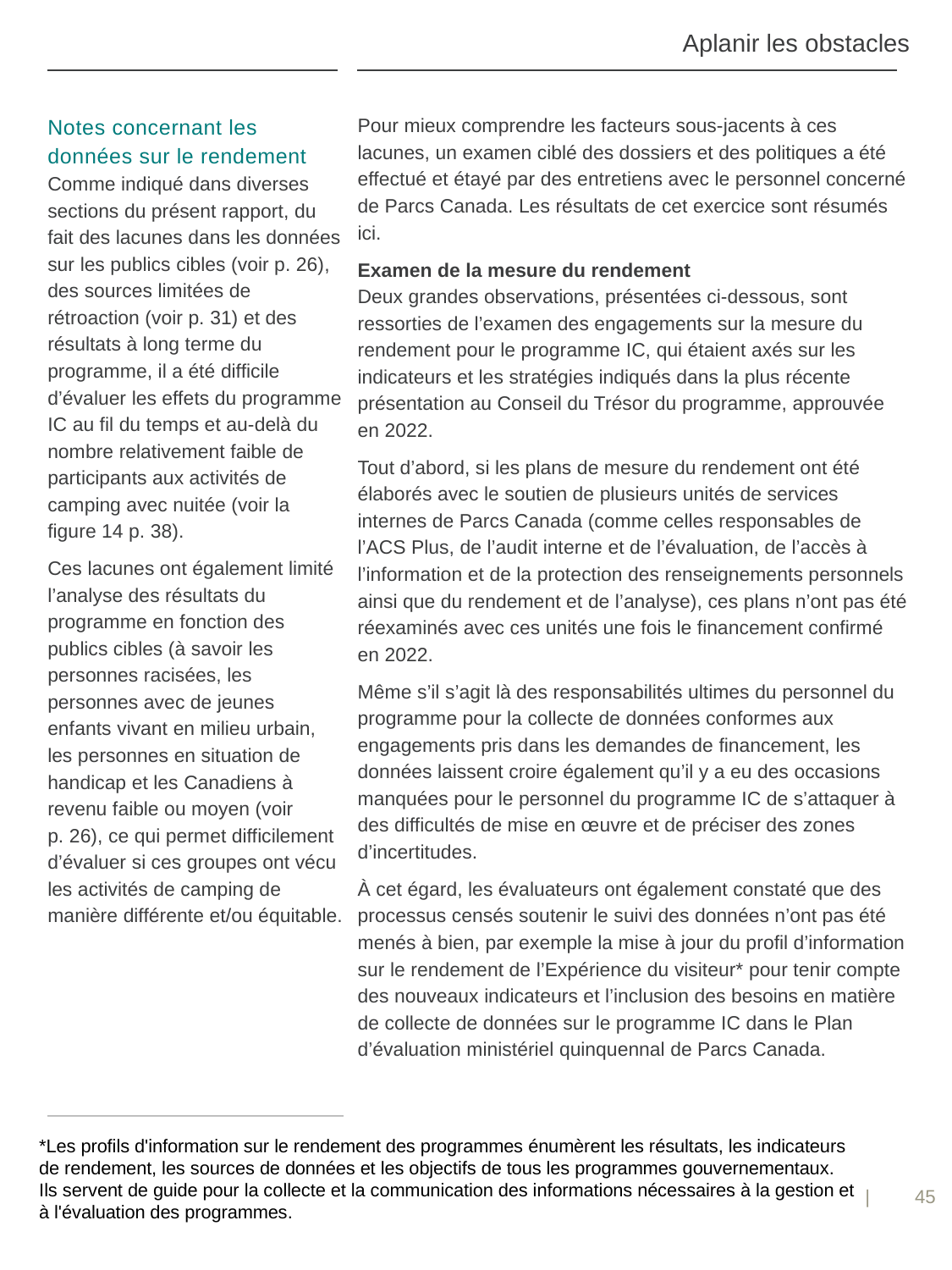

# Aplanir les obstacles
Notes concernant les données sur le rendement
Comme indiqué dans diverses sections du présent rapport, du fait des lacunes dans les données sur les publics cibles (voir p. 26), des sources limitées de rétroaction (voir p. 31) et des résultats à long terme du programme, il a été difficile d’évaluer les effets du programme IC au fil du temps et au-delà du nombre relativement faible de participants aux activités de camping avec nuitée (voir la figure 14 p. 38).
Ces lacunes ont également limité l’analyse des résultats du programme en fonction des publics cibles (à savoir les personnes racisées, les personnes avec de jeunes enfants vivant en milieu urbain, les personnes en situation de handicap et les Canadiens à revenu faible ou moyen (voir p. 26), ce qui permet difficilement d’évaluer si ces groupes ont vécu les activités de camping de manière différente et/ou équitable.
Pour mieux comprendre les facteurs sous-jacents à ces lacunes, un examen ciblé des dossiers et des politiques a été effectué et étayé par des entretiens avec le personnel concerné de Parcs Canada. Les résultats de cet exercice sont résumés ici.
Examen de la mesure du rendement
Deux grandes observations, présentées ci-dessous, sont ressorties de l’examen des engagements sur la mesure du rendement pour le programme IC, qui étaient axés sur les indicateurs et les stratégies indiqués dans la plus récente présentation au Conseil du Trésor du programme, approuvée en 2022.
Tout d’abord, si les plans de mesure du rendement ont été élaborés avec le soutien de plusieurs unités de services internes de Parcs Canada (comme celles responsables de l’ACS Plus, de l’audit interne et de l’évaluation, de l’accès à l’information et de la protection des renseignements personnels ainsi que du rendement et de l’analyse), ces plans n’ont pas été réexaminés avec ces unités une fois le financement confirmé en 2022.
Même s’il s’agit là des responsabilités ultimes du personnel du programme pour la collecte de données conformes aux engagements pris dans les demandes de financement, les données laissent croire également qu’il y a eu des occasions manquées pour le personnel du programme IC de s’attaquer à des difficultés de mise en œuvre et de préciser des zones d’incertitudes.
À cet égard, les évaluateurs ont également constaté que des processus censés soutenir le suivi des données n’ont pas été menés à bien, par exemple la mise à jour du profil d’information sur le rendement de l’Expérience du visiteur* pour tenir compte des nouveaux indicateurs et l’inclusion des besoins en matière de collecte de données sur le programme IC dans le Plan d’évaluation ministériel quinquennal de Parcs Canada.

*Les profils d'information sur le rendement des programmes énumèrent les résultats, les indicateurs de rendement, les sources de données et les objectifs de tous les programmes gouvernementaux. Ils servent de guide pour la collecte et la communication des informations nécessaires à la gestion et à l'évaluation des programmes.